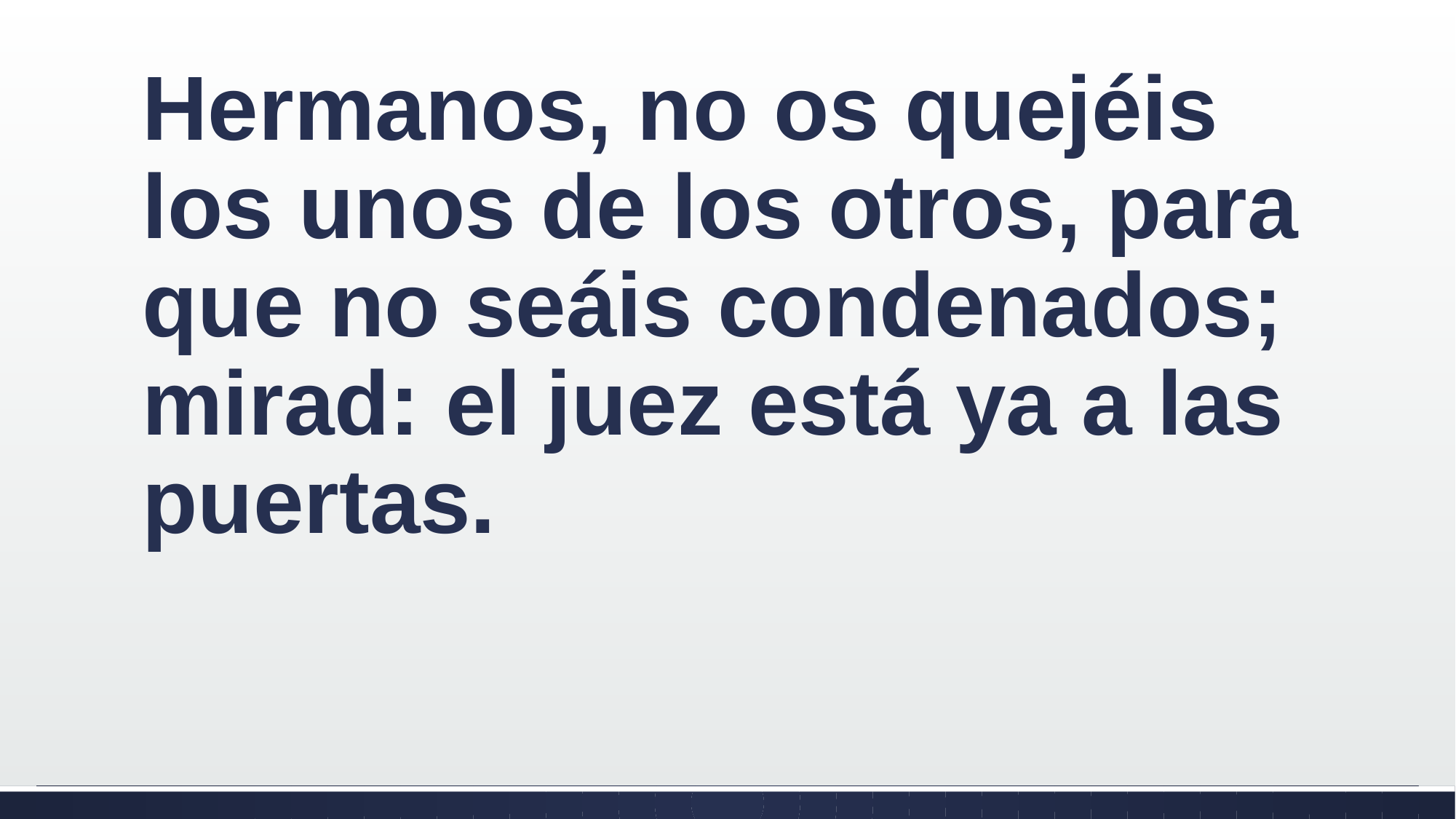

Hermanos, no os quejéis los unos de los otros, para que no seáis condenados; mirad: el juez está ya a las puertas.
#